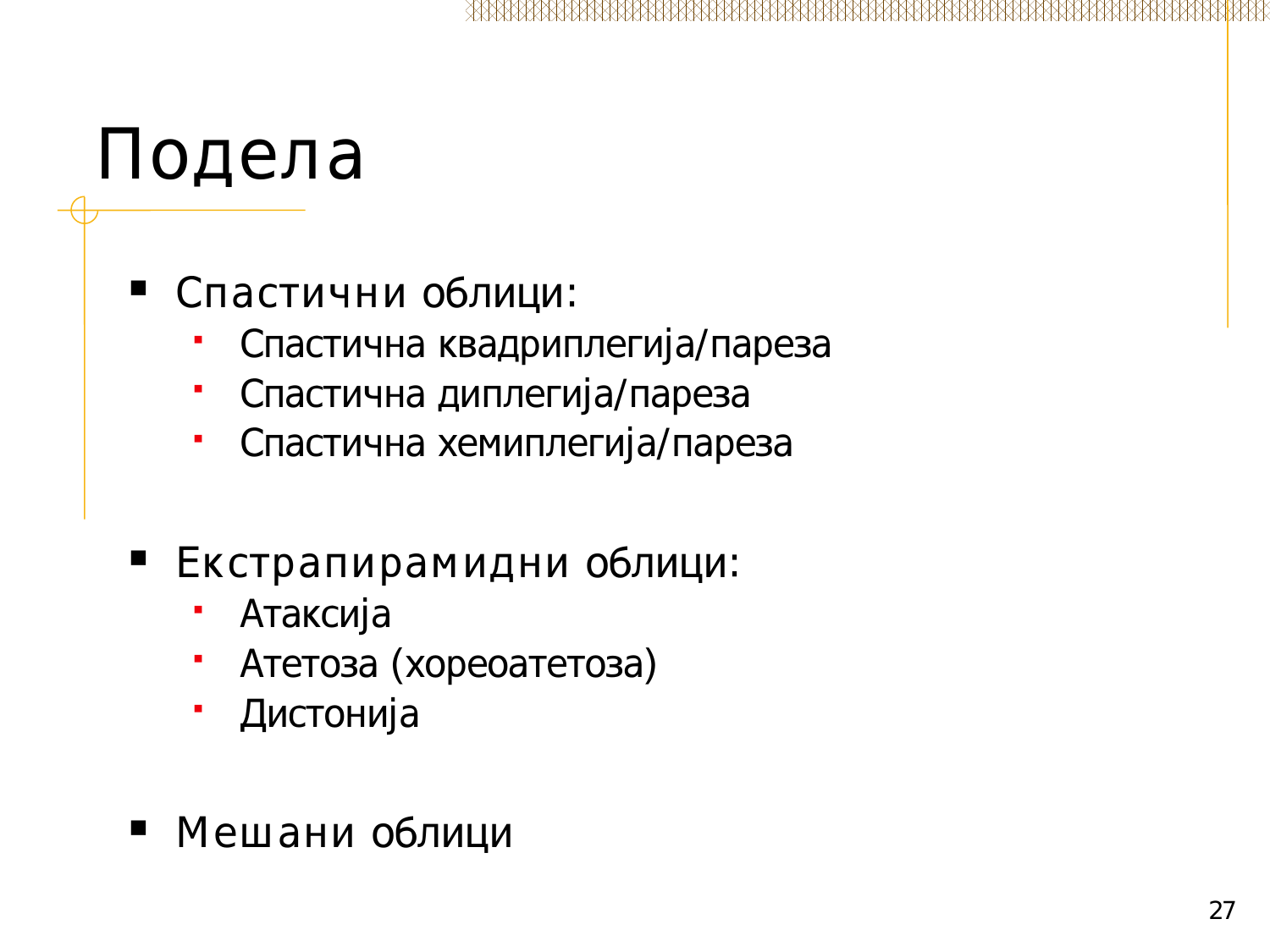

# Подела
Спастични облици:
Спастична квадриплегија/пареза
Спастична диплегија/пареза
Спастична хемиплегија/пареза

Екстрапирамидни облици:
Атаксија
Атетоза (хореоатетоза)
Дистонија

Мешани облици

27